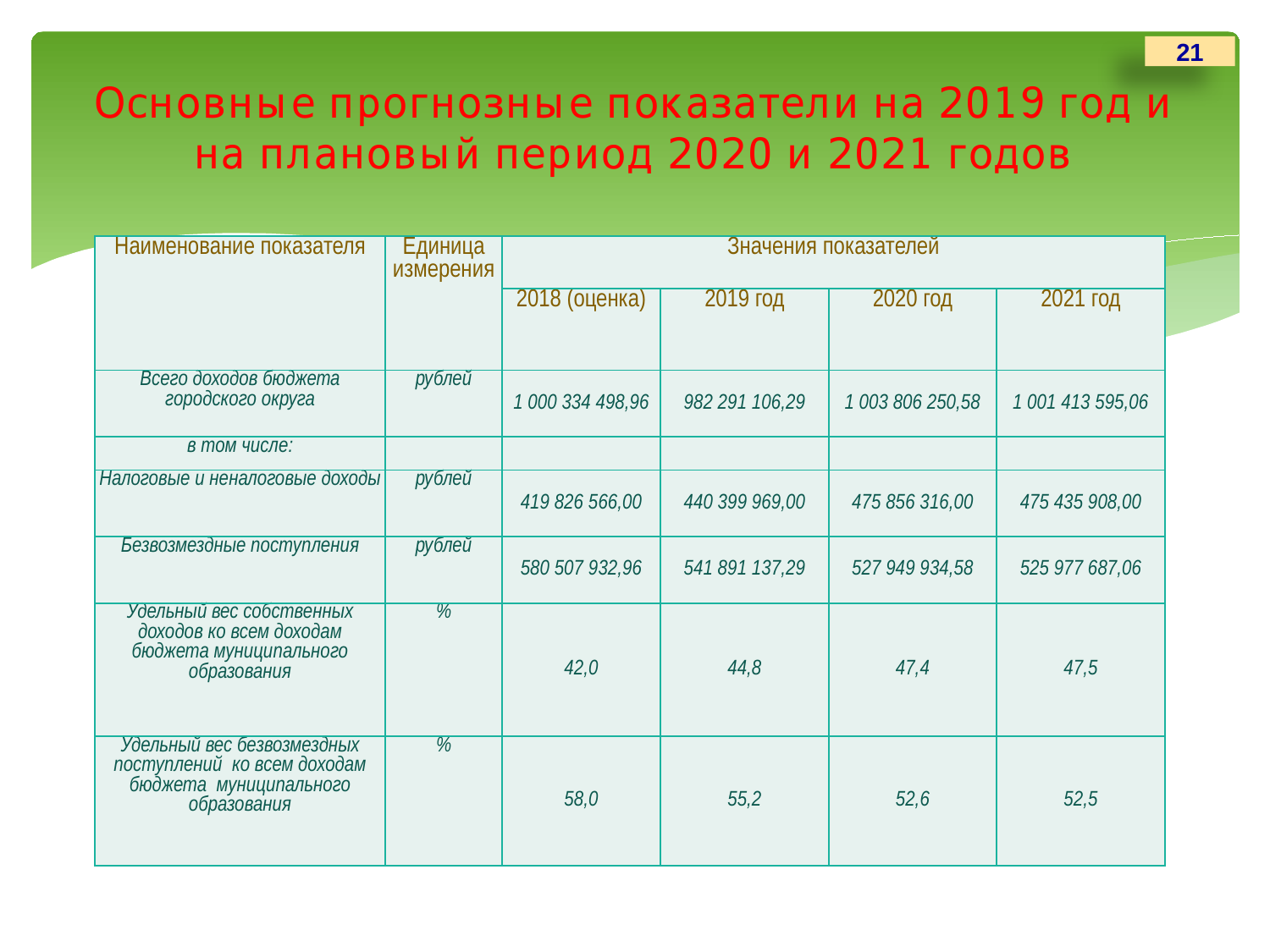

21
# Основные прогнозные показатели на 2019 год и на плановый период 2020 и 2021 годов
| Наименование показателя | Единица измерения | Значения показателей |  |  |  |
| --- | --- | --- | --- | --- | --- |
|  |  | 2018 (оценка) | 2019 год | 2020 год | 2021 год |
| Всего доходов бюджета городского округа | рублей | 1 000 334 498,96 | 982 291 106,29 | 1 003 806 250,58 | 1 001 413 595,06 |
| в том числе: |  |  |  |  |  |
| Налоговые и неналоговые доходы | рублей | 419 826 566,00 | 440 399 969,00 | 475 856 316,00 | 475 435 908,00 |
| Безвозмездные поступления | рублей | 580 507 932,96 | 541 891 137,29 | 527 949 934,58 | 525 977 687,06 |
| Удельный вес собственных доходов ко всем доходам бюджета муниципального образования | % | 42,0 | 44,8 | 47,4 | 47,5 |
| Удельный вес безвозмездных поступлений ко всем доходам бюджета муниципального образования | % | 58,0 | 55,2 | 52,6 | 52,5 |